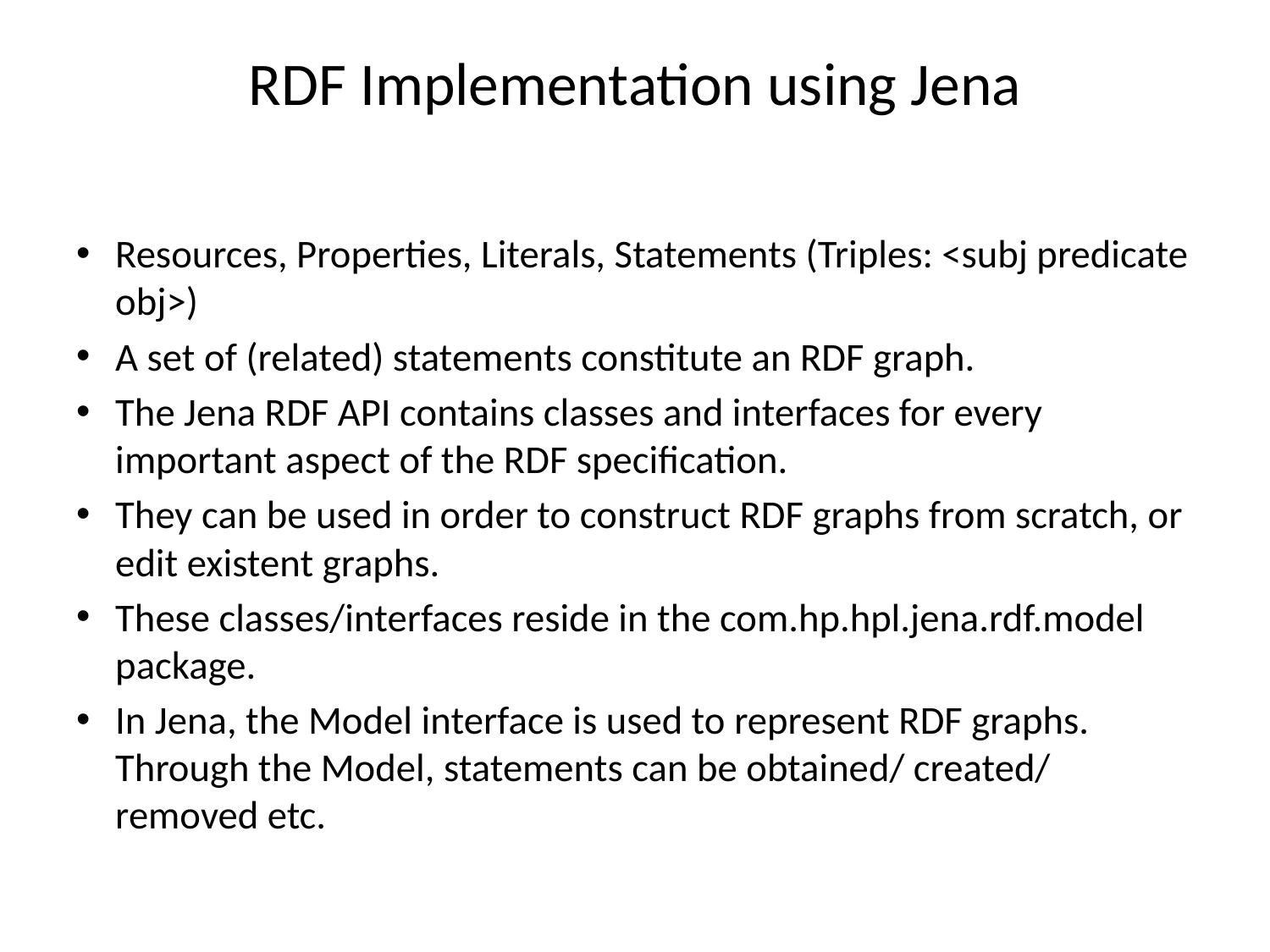

# RDF Implementation using Jena
Resources, Properties, Literals, Statements (Triples: <subj predicate obj>)
A set of (related) statements constitute an RDF graph.
The Jena RDF API contains classes and interfaces for every important aspect of the RDF specification.
They can be used in order to construct RDF graphs from scratch, or edit existent graphs.
These classes/interfaces reside in the com.hp.hpl.jena.rdf.model package.
In Jena, the Model interface is used to represent RDF graphs. Through the Model, statements can be obtained/ created/ removed etc.